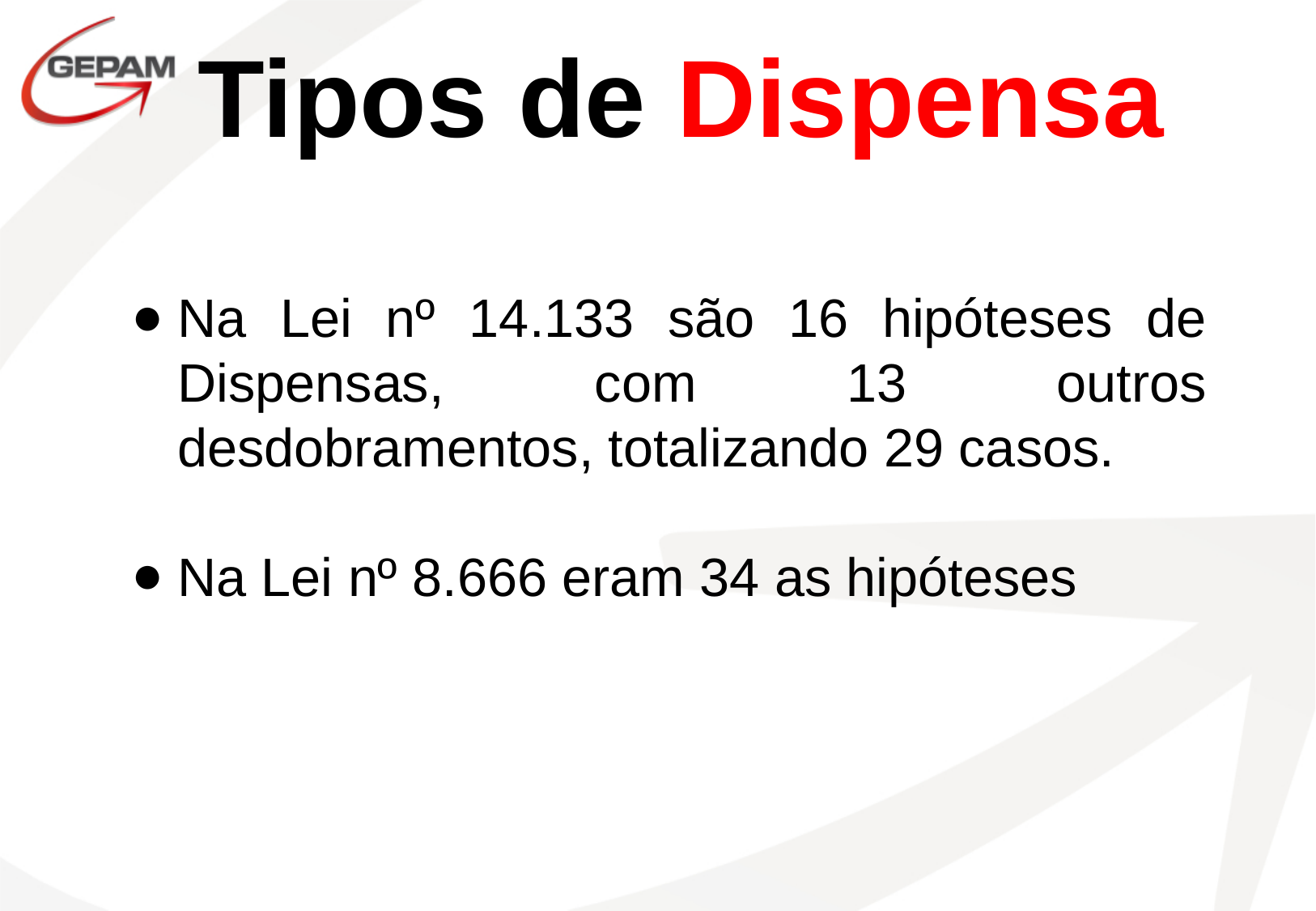

# Tipos de Dispensa
Na Lei nº 14.133 são 16 hipóteses de Dispensas, com 13 outros desdobramentos, totalizando 29 casos.

Na Lei nº 8.666 eram 34 as hipóteses